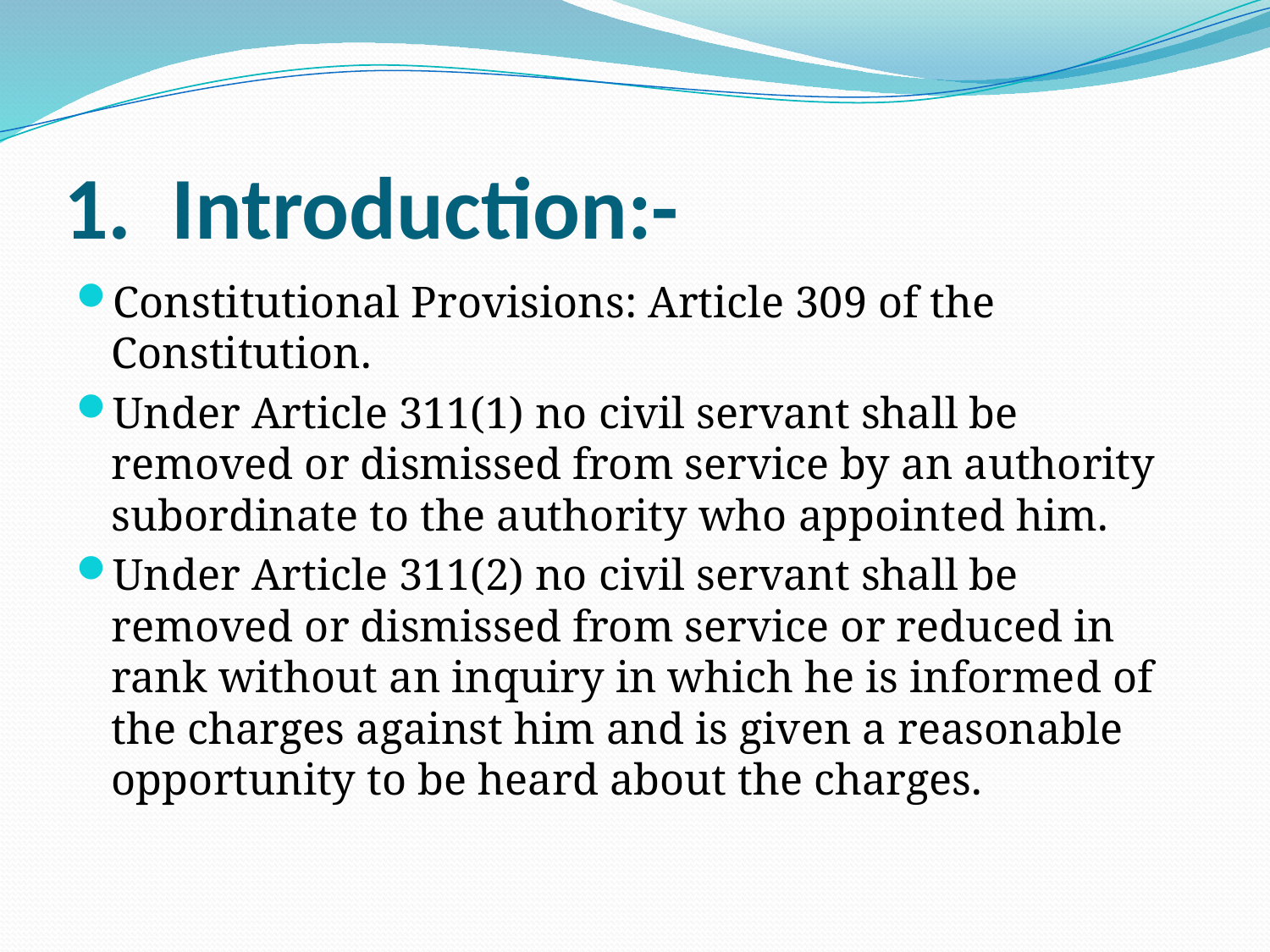

# 1.  Introduction:-
Constitutional Provisions: Article 309 of the Constitution.
Under Article 311(1) no civil servant shall be removed or dismissed from service by an authority subordinate to the authority who appointed him.
Under Article 311(2) no civil servant shall be removed or dismissed from service or reduced in rank without an inquiry in which he is informed of the charges against him and is given a reasonable opportunity to be heard about the charges.